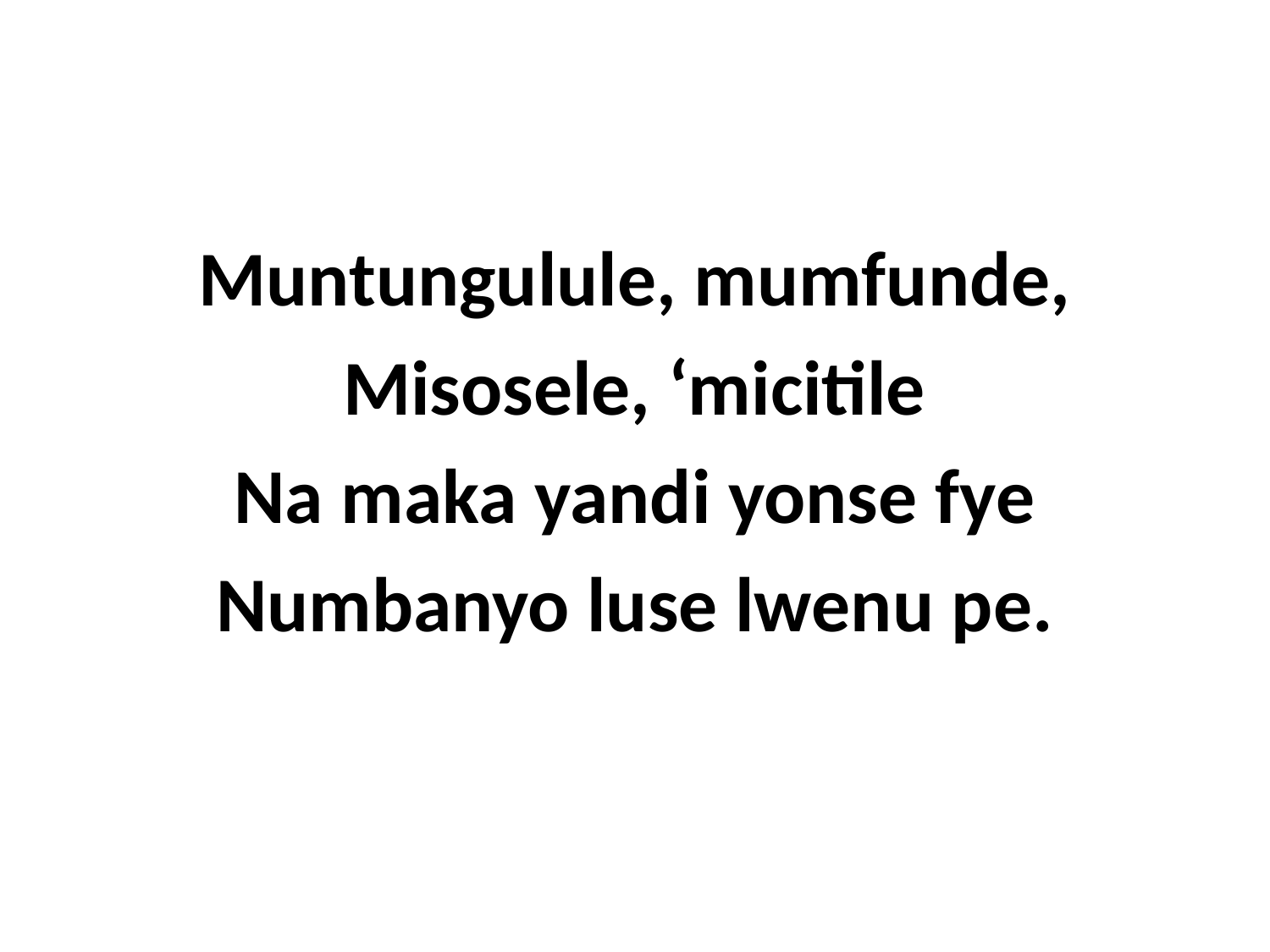

Muntungulule, mumfunde,
Misosele, ‘micitile
Na maka yandi yonse fye
Numbanyo luse lwenu pe.